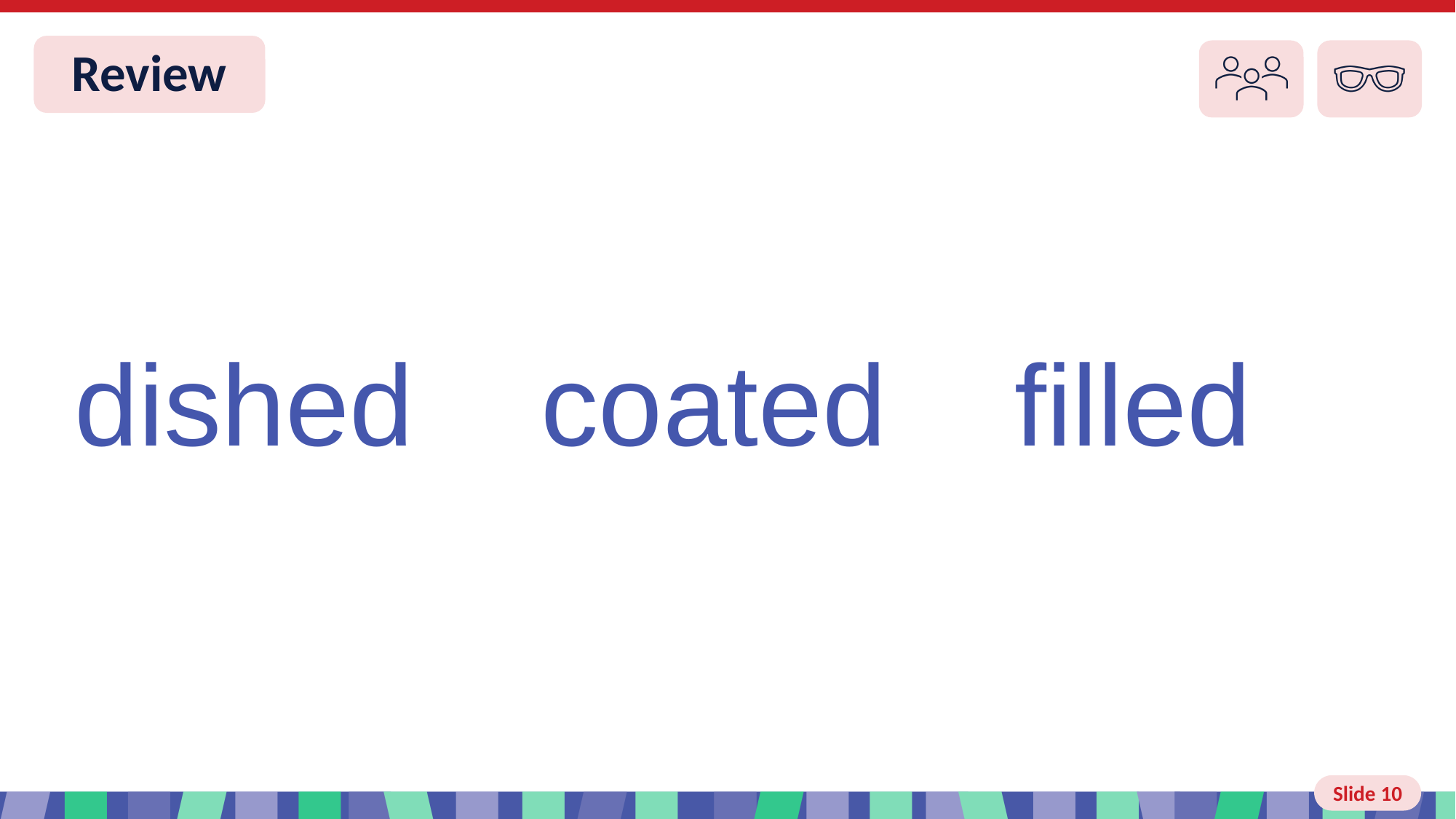

# Slide 10 Review You do
dished    coated    filled